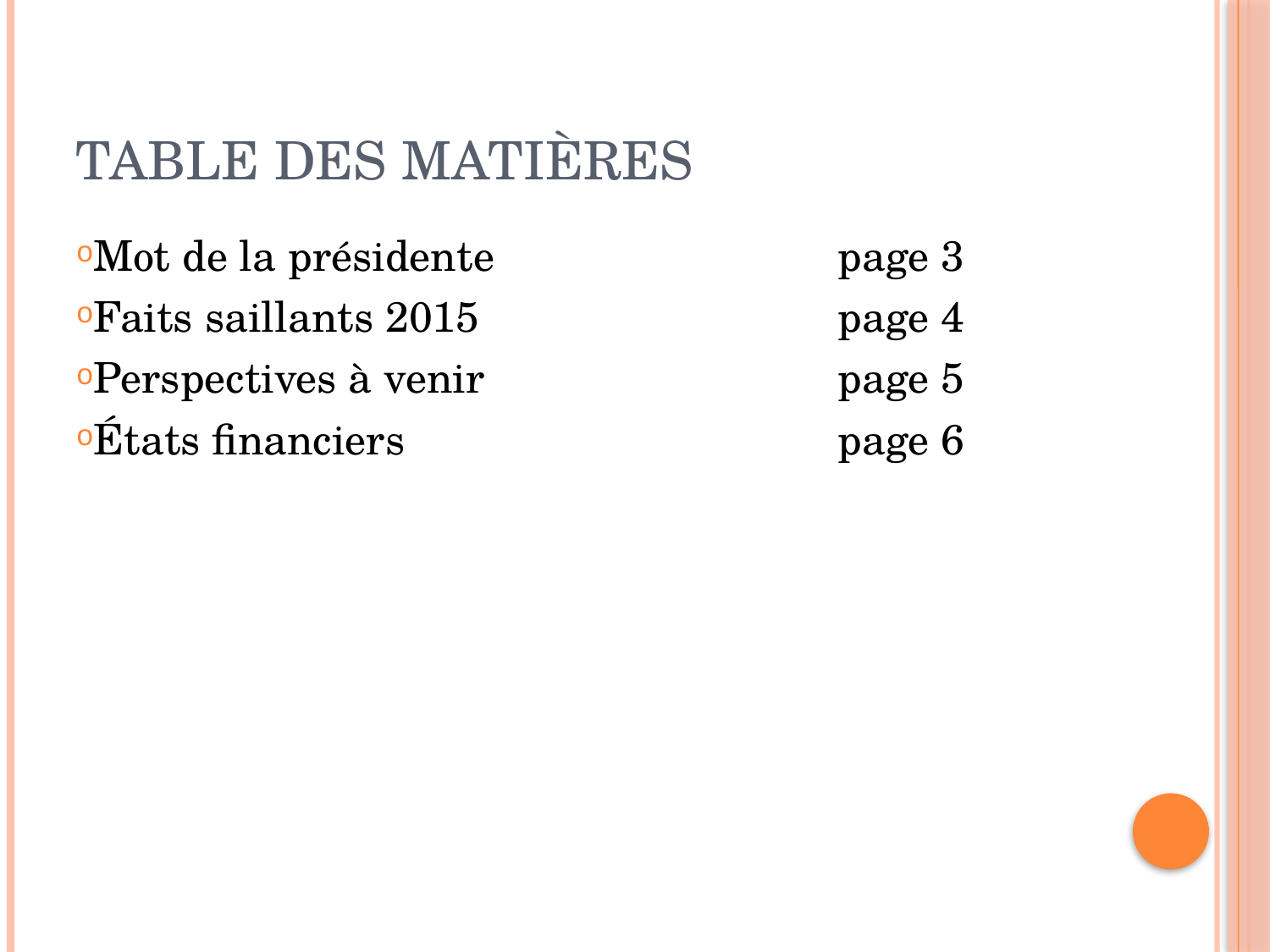

# Table des matières
Mot de la présidente			page 3
Faits saillants 2015			page 4
Perspectives à venir			page 5
États financiers				page 6